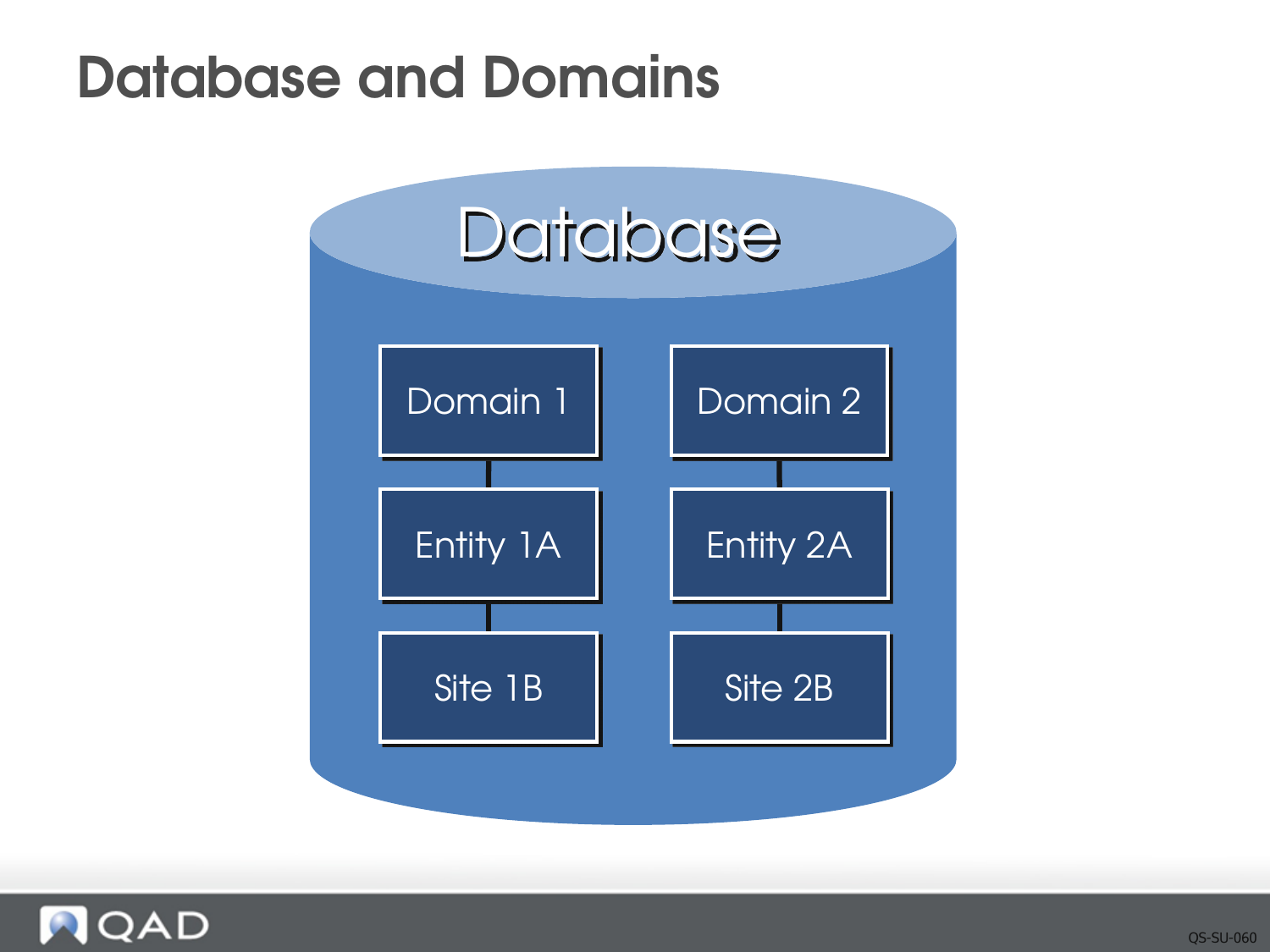

# Database and Domains

Database
Domain 1
Domain 2
Entity 1A
Entity 2A
Site 1B
Site 2B
QS-SU-060